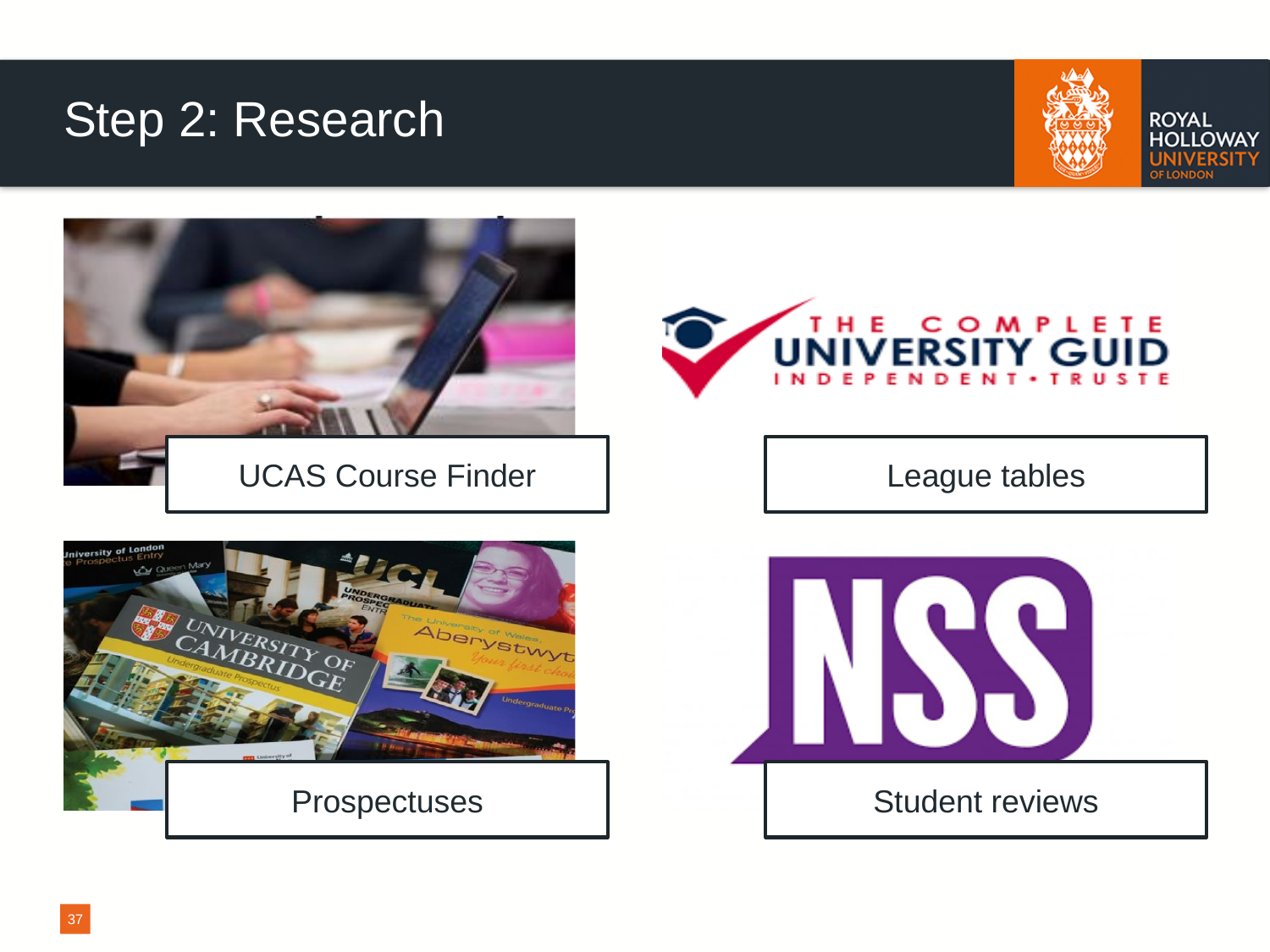

# Step 2: Research
Prospectuses
Student reviews
UCAS Course Finder
League tables